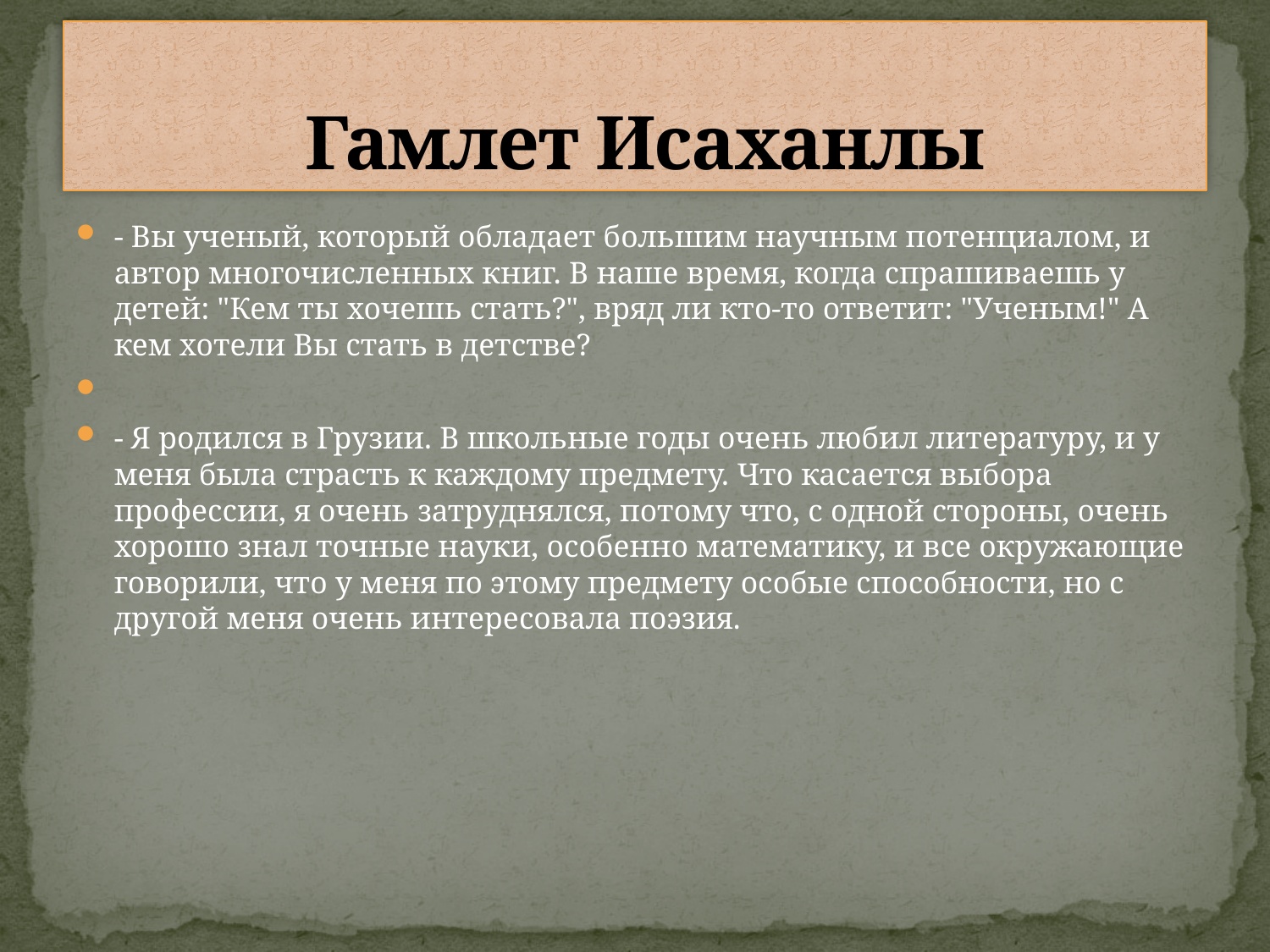

# Гамлет Исаханлы
- Вы ученый, который обладает большим научным потенциалом, и автор многочисленных книг. В наше время, когда спрашиваешь у детей: "Кем ты хочешь стать?", вряд ли кто-то ответит: "Ученым!" А кем хотели Вы стать в детстве?

- Я родился в Грузии. В школьные годы очень любил литературу, и у меня была страсть к каждому предмету. Что касается выбора профессии, я очень затруднялся, потому что, с одной стороны, очень хорошо знал точные науки, особенно математику, и все окружающие говорили, что у меня по этому предмету особые способности, но с другой меня очень интересовала поэзия.